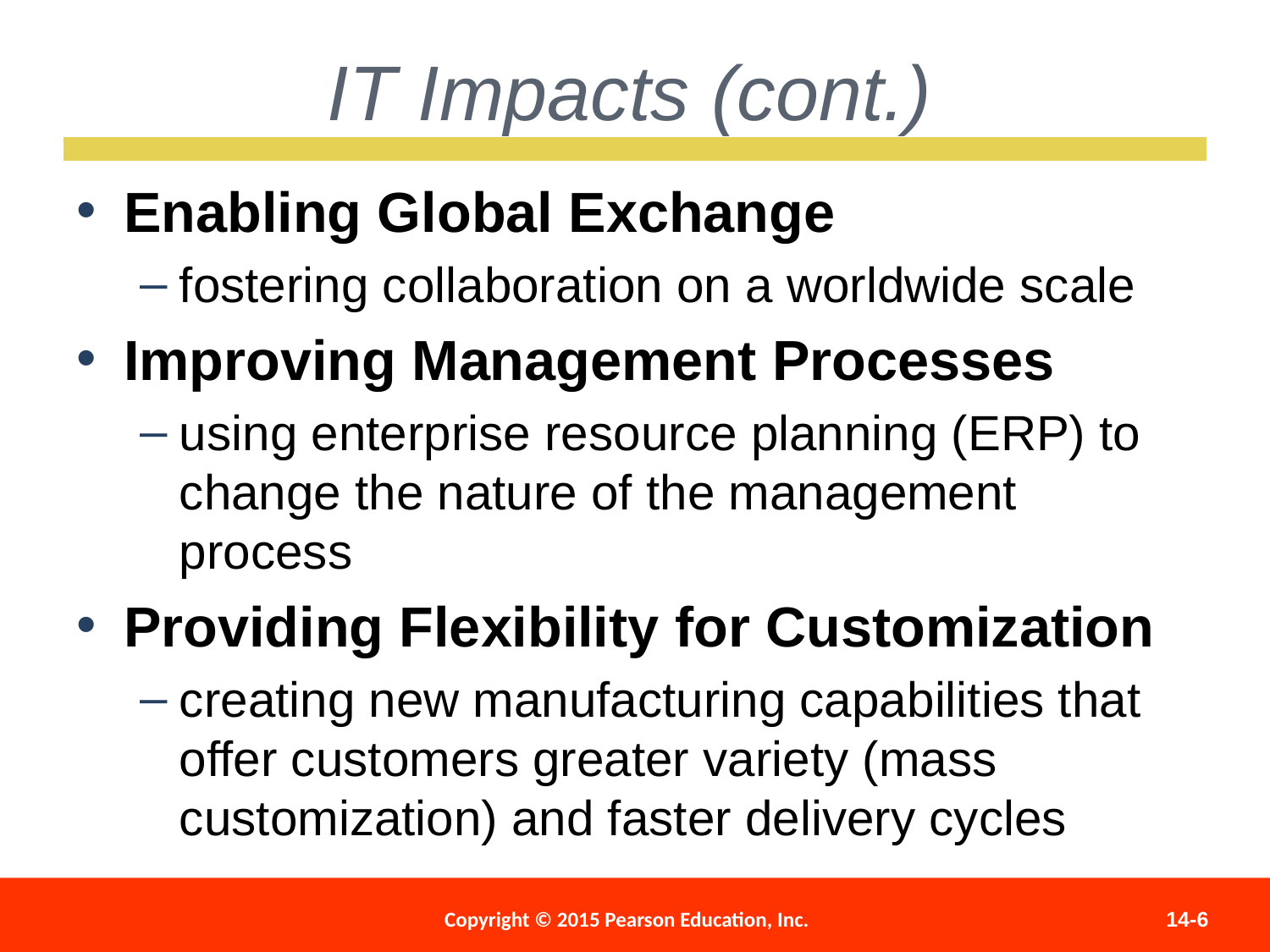

IT Impacts (cont.)
Enabling Global Exchange
fostering collaboration on a worldwide scale
Improving Management Processes
using enterprise resource planning (ERP) to change the nature of the management process
Providing Flexibility for Customization
creating new manufacturing capabilities that offer customers greater variety (mass customization) and faster delivery cycles